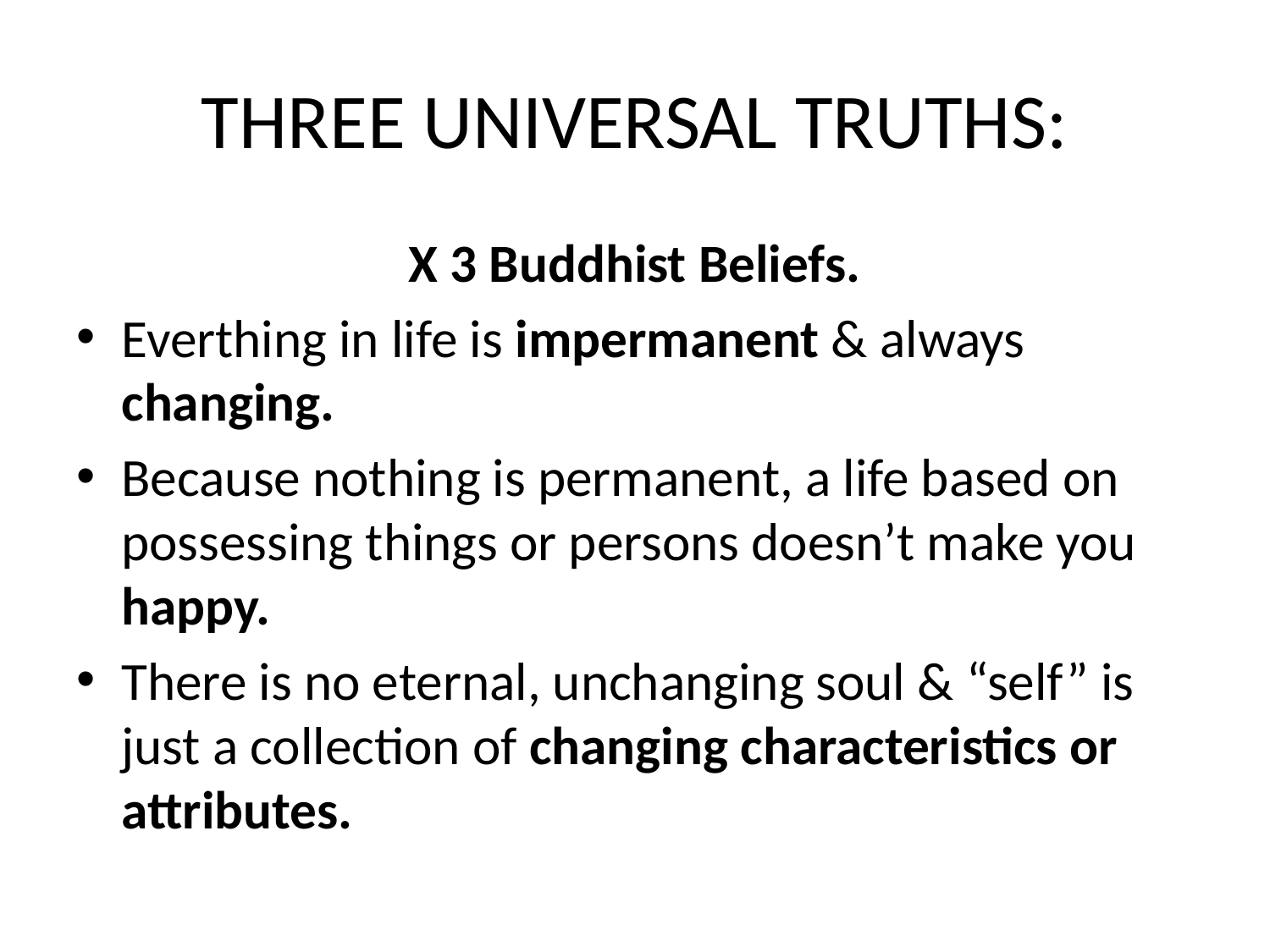

# THREE UNIVERSAL TRUTHS:
X 3 Buddhist Beliefs.
Everthing in life is impermanent & always changing.
Because nothing is permanent, a life based on possessing things or persons doesn’t make you happy.
There is no eternal, unchanging soul & “self” is just a collection of changing characteristics or attributes.